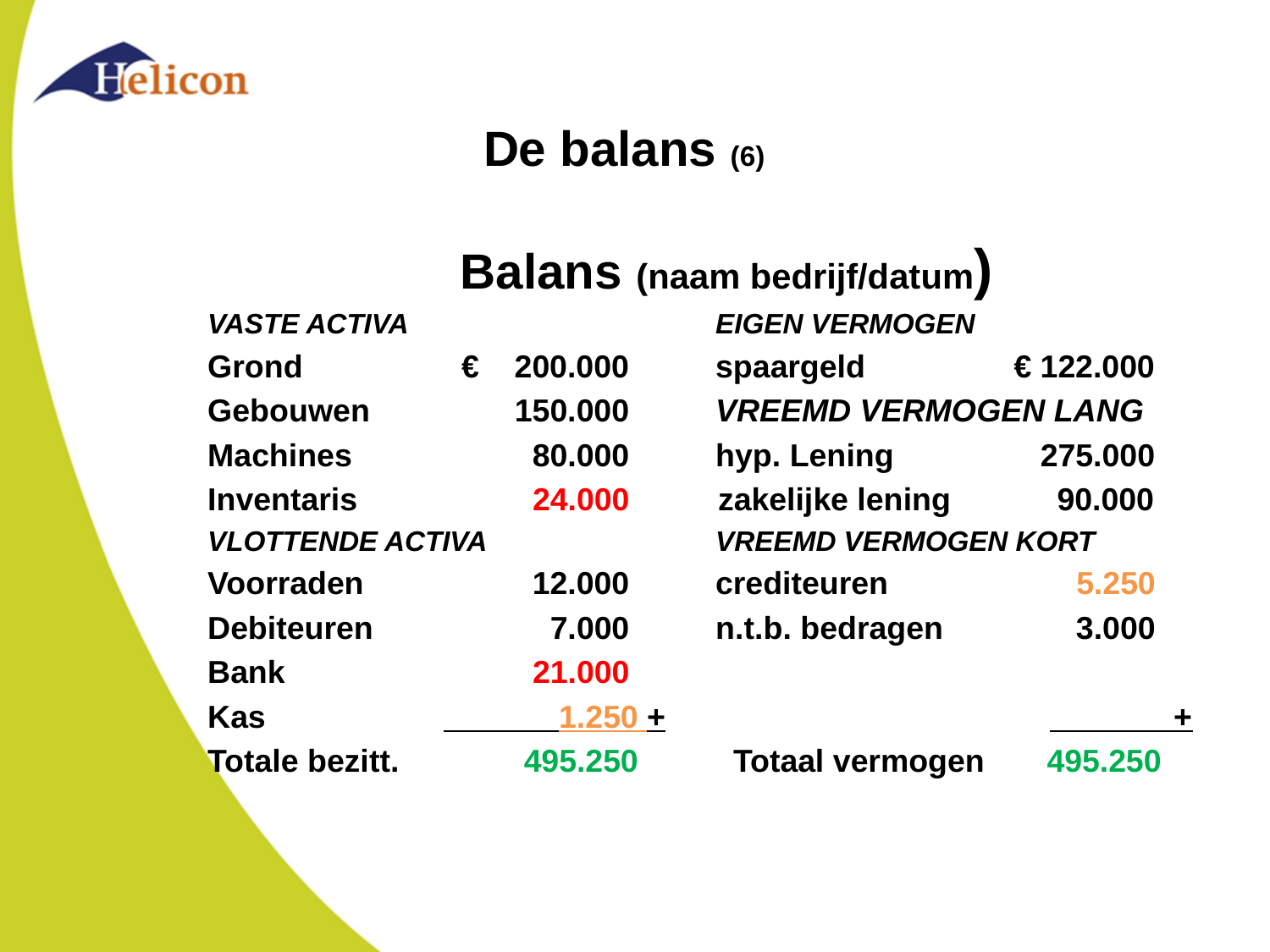

# De balans (6)
 Balans (naam bedrijf/datum)
VASTE ACTIVA			EIGEN VERMOGEN
Grond		€    200.000	spaargeld	     € 122.000
Gebouwen	      150.000	VREEMD VERMOGEN LANG
Machines	        80.000	hyp. Lening	        275.000
Inventaris 	        24.000          zakelijke lening            90.000
VLOTTENDE ACTIVA		VREEMD VERMOGEN KORT
Voorraden	        12.000	crediteuren	            5.250
Debiteuren	          7.000	n.t.b. bedragen               3.000
Bank		        21.000
Kas                                 1.250 +			                       +
Totale bezitt.              495.250	  Totaal vermogen       495.250